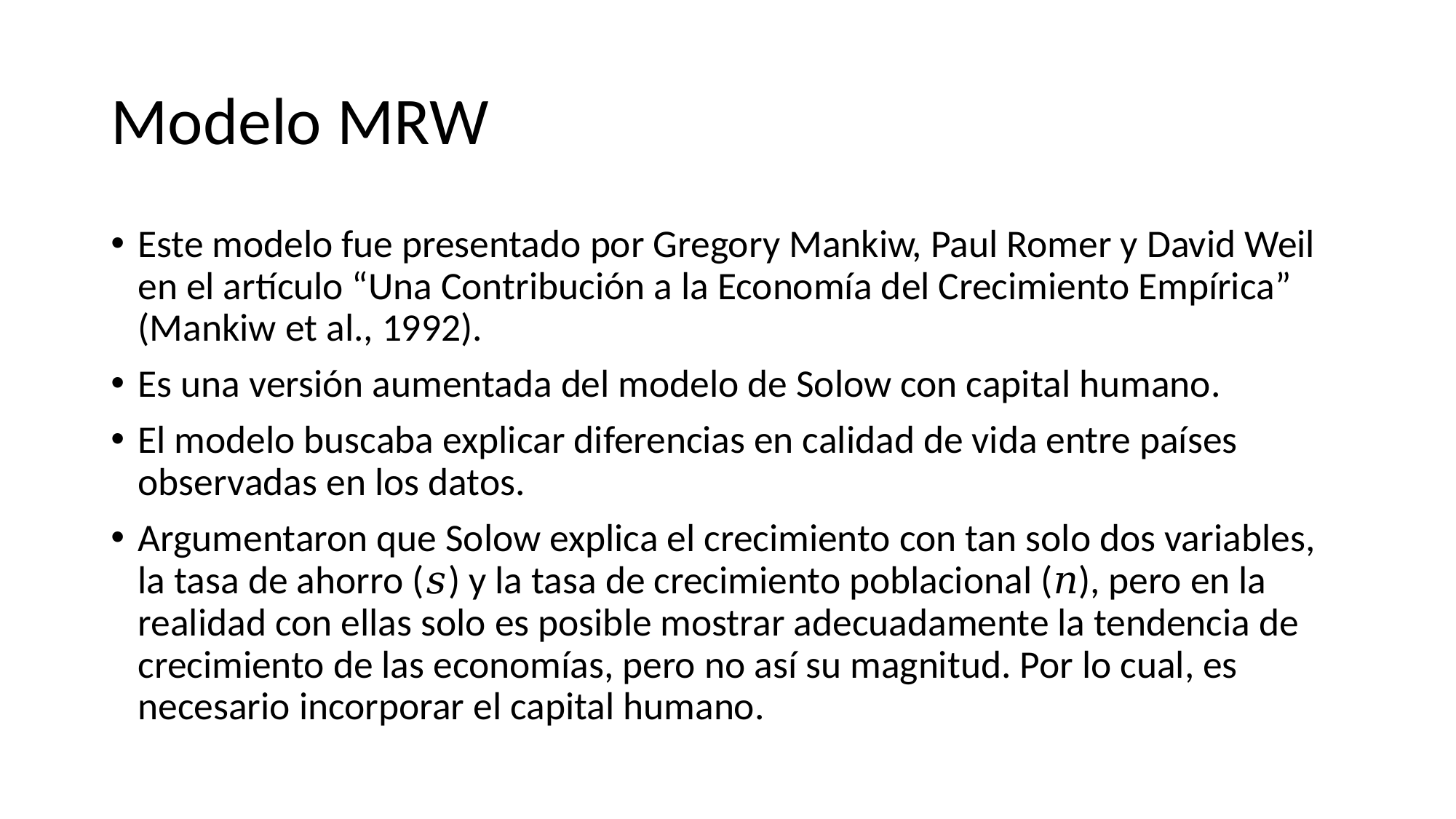

# Modelo MRW
Este modelo fue presentado por Gregory Mankiw, Paul Romer y David Weil en el artículo “Una Contribución a la Economía del Crecimiento Empírica” (Mankiw et al., 1992).
Es una versión aumentada del modelo de Solow con capital humano.
El modelo buscaba explicar diferencias en calidad de vida entre países observadas en los datos.
Argumentaron que Solow explica el crecimiento con tan solo dos variables, la tasa de ahorro (𝑠) y la tasa de crecimiento poblacional (𝑛), pero en la realidad con ellas solo es posible mostrar adecuadamente la tendencia de crecimiento de las economías, pero no así su magnitud. Por lo cual, es necesario incorporar el capital humano.